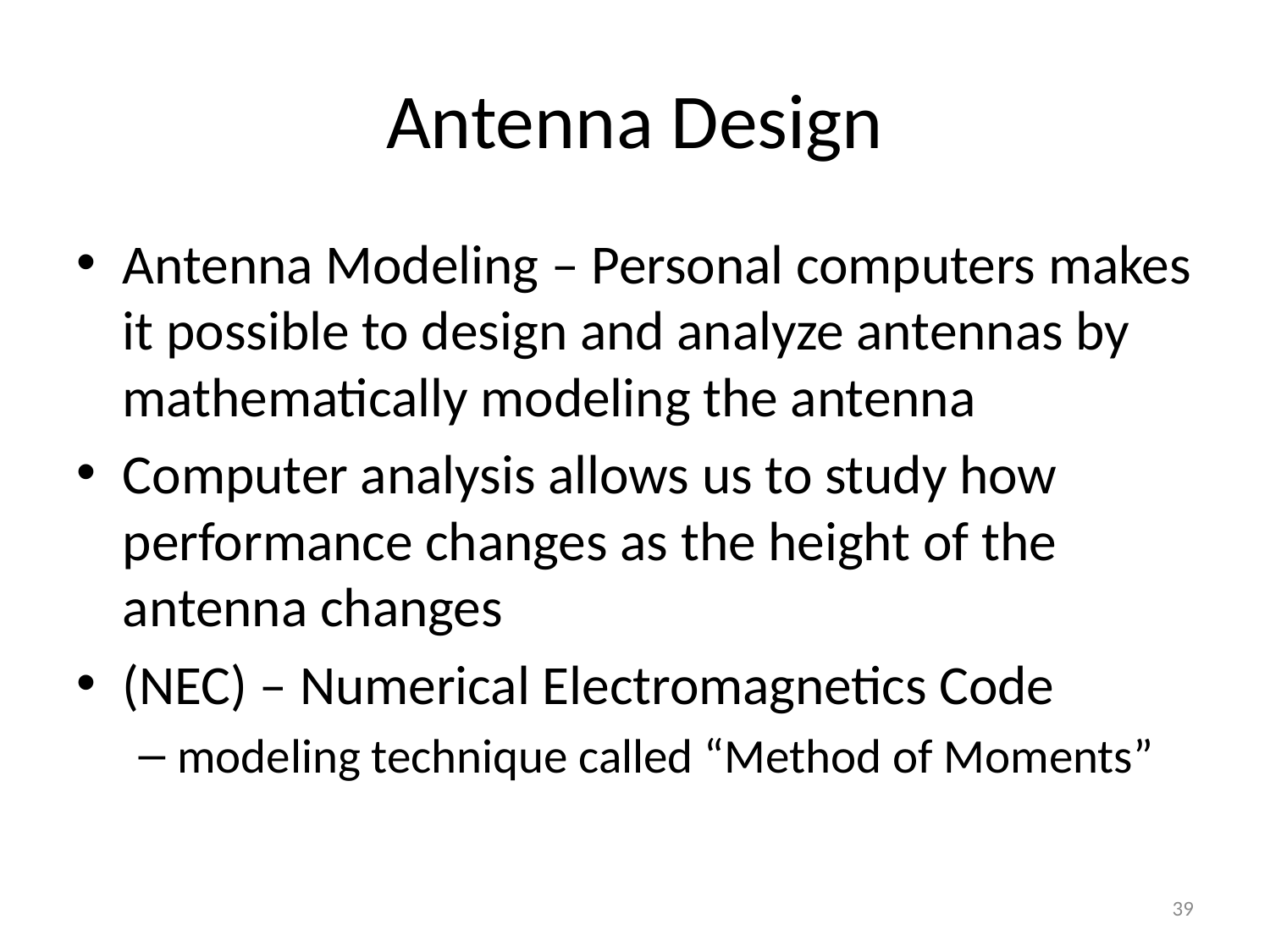

# Antenna Design
Antenna Modeling – Personal computers makes it possible to design and analyze antennas by mathematically modeling the antenna
Computer analysis allows us to study how performance changes as the height of the antenna changes
(NEC) – Numerical Electromagnetics Code
modeling technique called “Method of Moments”
39